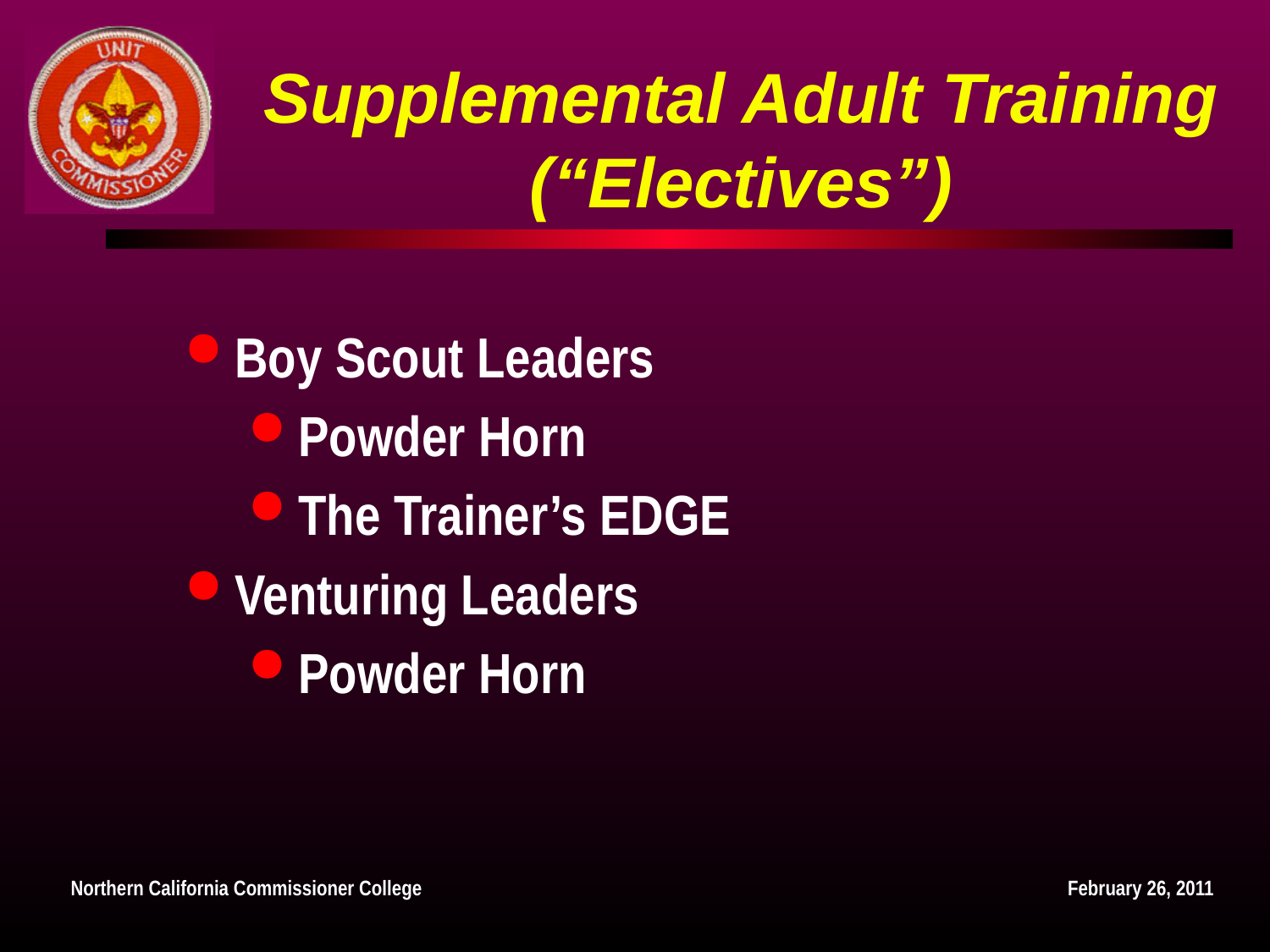

# Supplemental Adult Training (“Electives”)
Boy Scout Leaders
Powder Horn
The Trainer’s EDGE
Venturing Leaders
Powder Horn